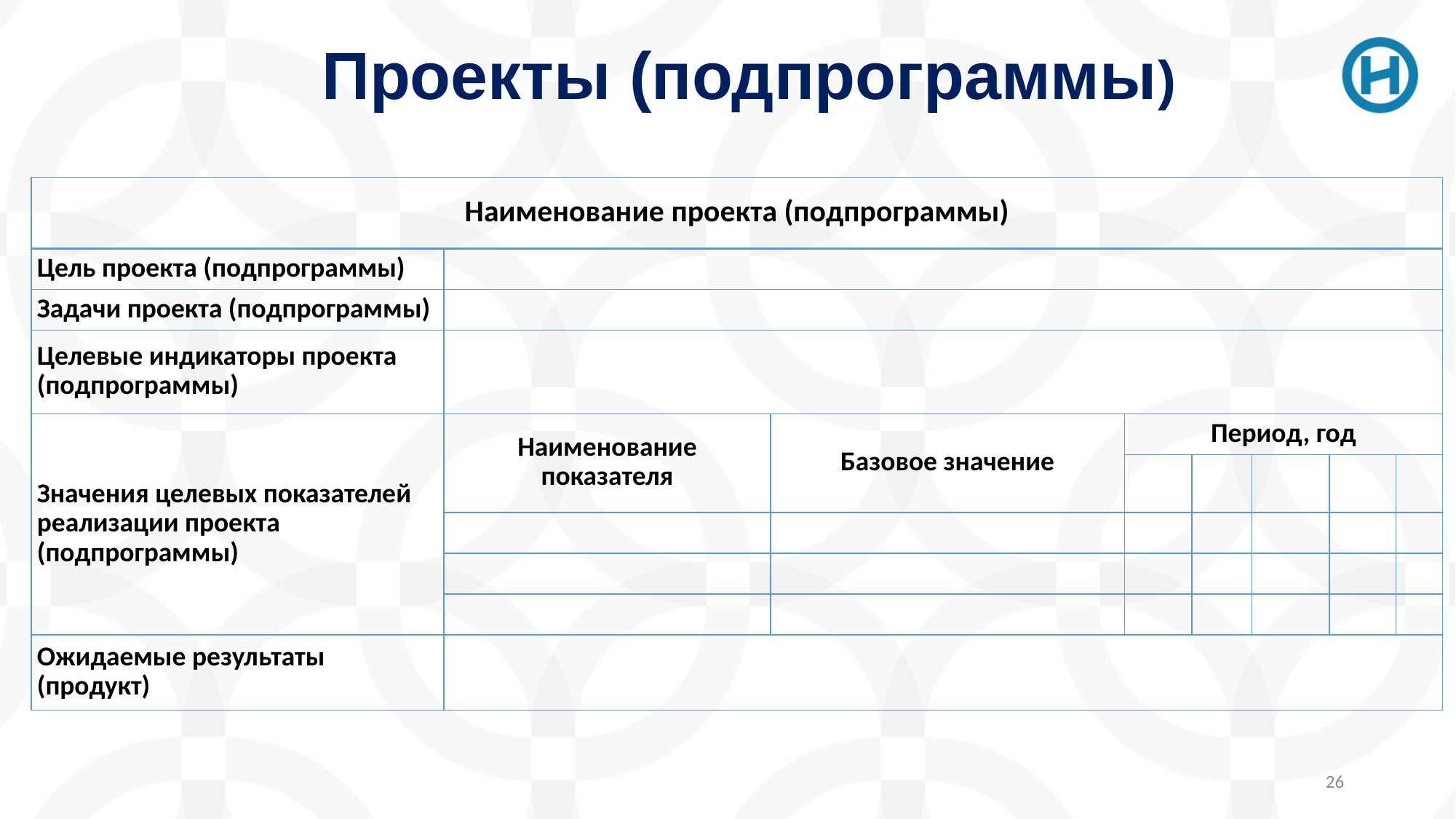

# Проекты (подпрограммы)
| Наименование проекта (подпрограммы) |  |  |  |  |  |  |  |
| --- | --- | --- | --- | --- | --- | --- | --- |
| Цель проекта (подпрограммы) |  |  |  |  |  |  |  |
| Задачи проекта (подпрограммы) |  |  |  |  |  |  |  |
| Целевые индикаторы проекта (подпрограммы) |  |  |  |  |  |  |  |
| Значения целевых показателей реализации проекта (подпрограммы) | Наименование показателя | Базовое значение | Период, год |  |  |  |  |
|  |  |  |  |  |  |  |  |
|  |  |  |  |  |  |  |  |
|  |  |  |  |  |  |  |  |
|  |  |  |  |  |  |  |  |
| Ожидаемые результаты (продукт) |  |  |  |  |  |  |  |
26